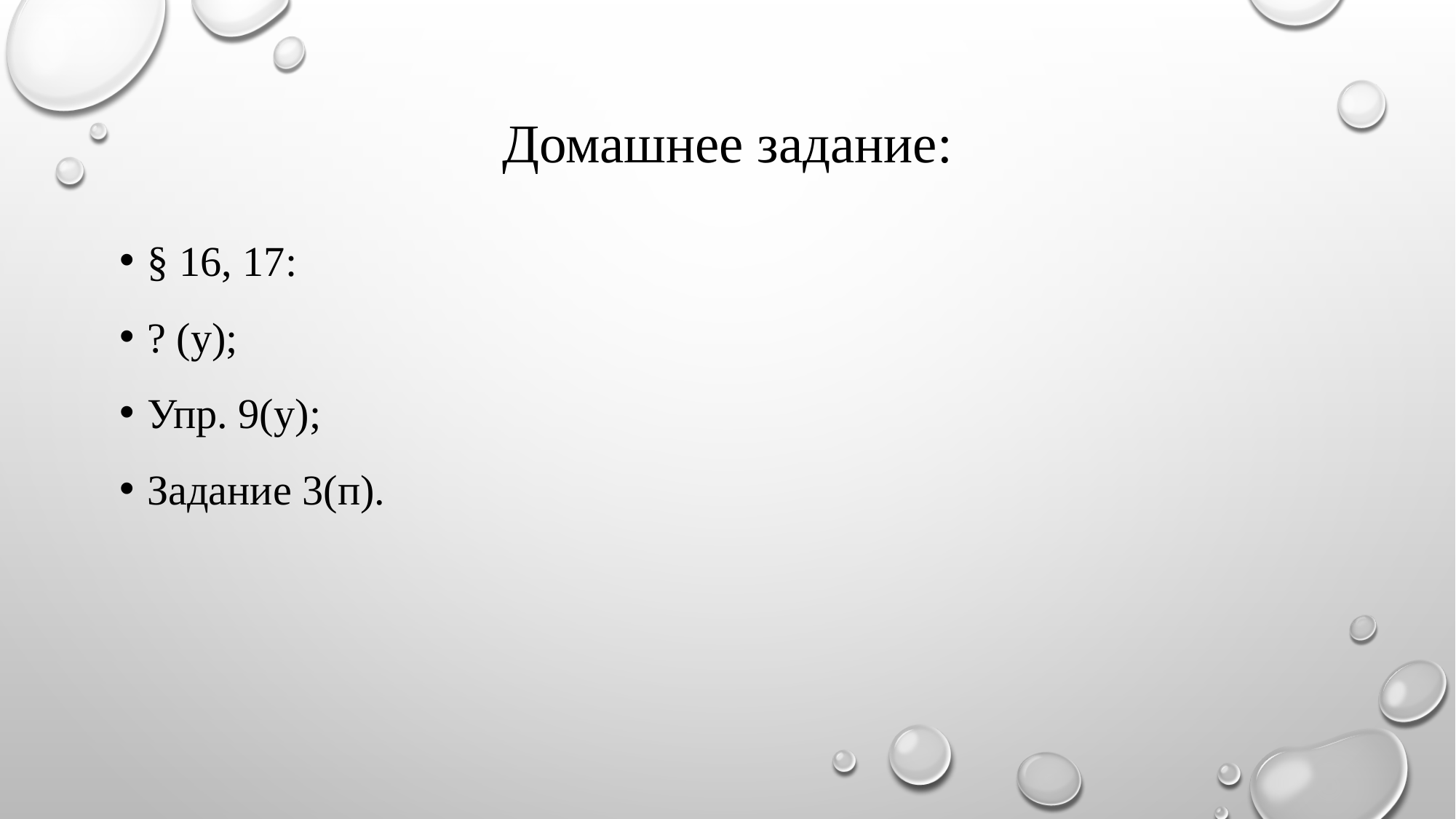

# Домашнее задание:
§ 16, 17:
? (у);
Упр. 9(у);
Задание 3(п).